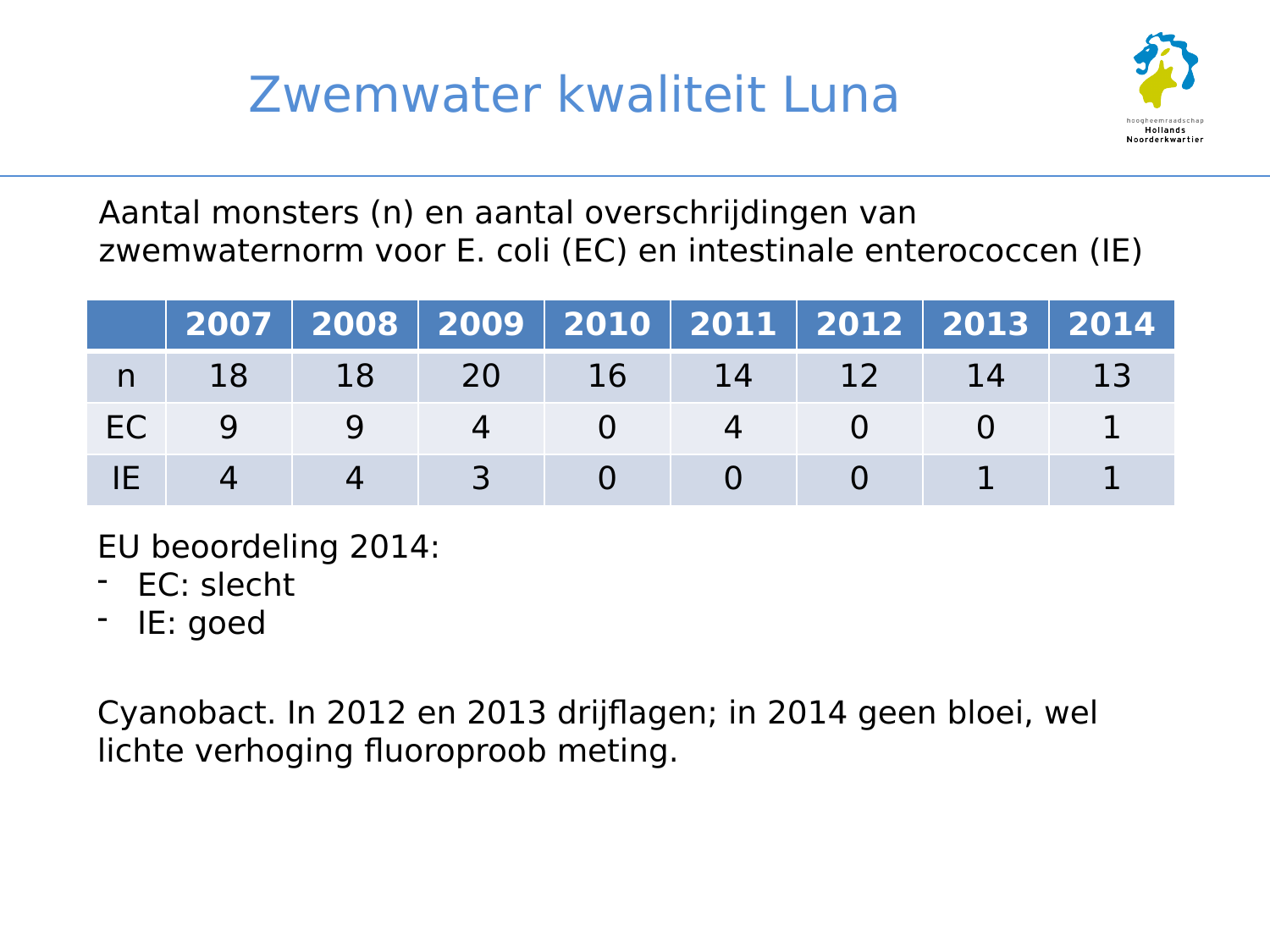

# Zwemwater kwaliteit Luna
Aantal monsters (n) en aantal overschrijdingen van zwemwaternorm voor E. coli (EC) en intestinale enterococcen (IE)

|  | 2007 | 2008 | 2009 | 2010 | 2011 | 2012 | 2013 | 2014 |
| --- | --- | --- | --- | --- | --- | --- | --- | --- |
| n | 18 | 18 | 20 | 16 | 14 | 12 | 14 | 13 |
| EC | 9 | 9 | 4 | 0 | 4 | 0 | 0 | 1 |
| IE | 4 | 4 | 3 | 0 | 0 | 0 | 1 | 1 |
EU beoordeling 2014:
EC: slecht
IE: goed
Cyanobact. In 2012 en 2013 drijflagen; in 2014 geen bloei, wel lichte verhoging fluoroproob meting.